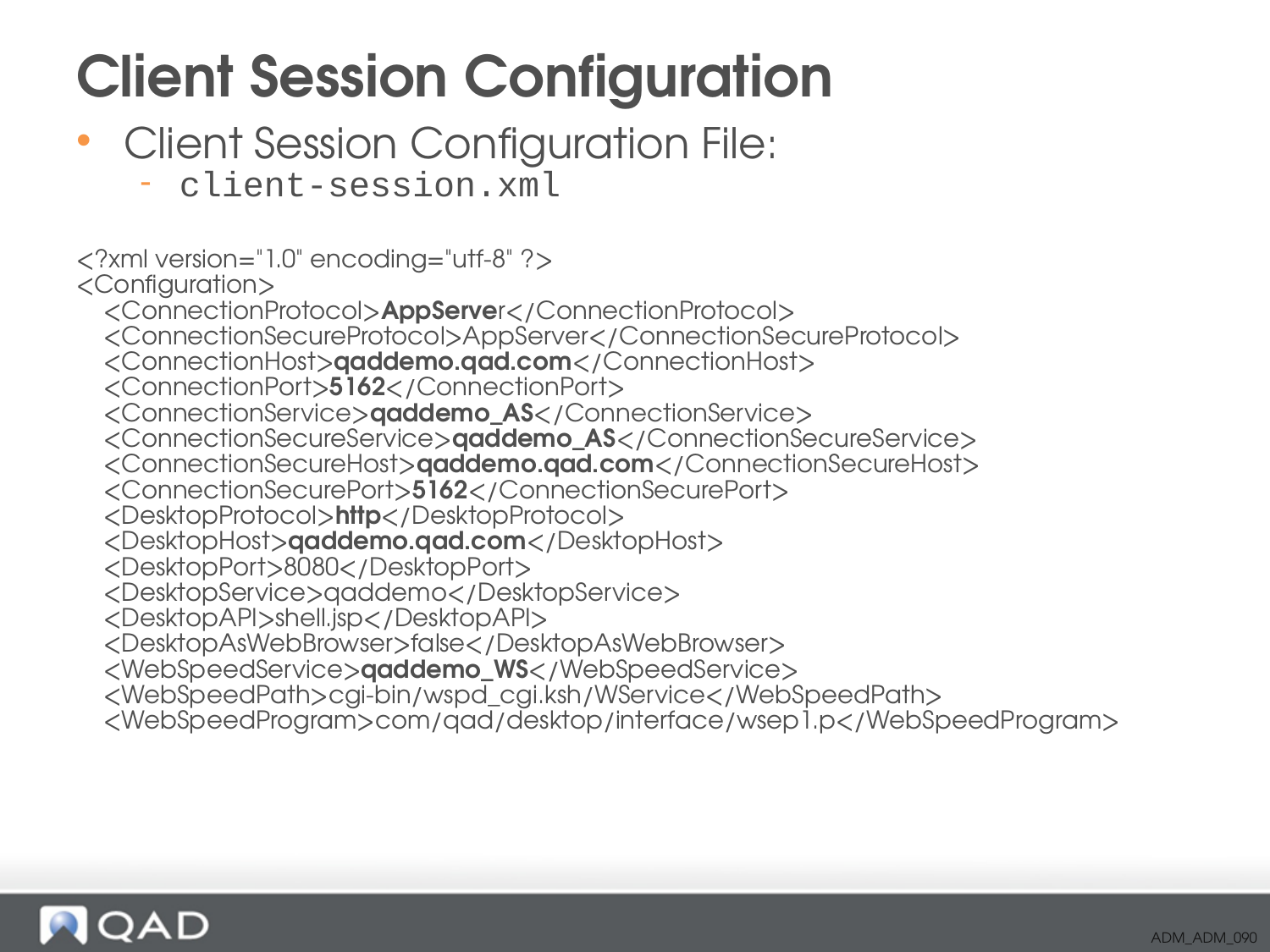

# Client Session Configuration
Client Session Configuration File:
client-session.xml

<?xml version="1.0" encoding="utf-8" ?>
<Configuration>
    <ConnectionProtocol>AppServer</ConnectionProtocol>
    <ConnectionSecureProtocol>AppServer</ConnectionSecureProtocol>
    <ConnectionHost>qaddemo.qad.com</ConnectionHost>
    <ConnectionPort>5162</ConnectionPort>
    <ConnectionService>qaddemo_AS</ConnectionService>
    <ConnectionSecureService>qaddemo_AS</ConnectionSecureService>
    <ConnectionSecureHost>qaddemo.qad.com</ConnectionSecureHost>
    <ConnectionSecurePort>5162</ConnectionSecurePort>
    <DesktopProtocol>http</DesktopProtocol>
    <DesktopHost>qaddemo.qad.com</DesktopHost>
    <DesktopPort>8080</DesktopPort>
    <DesktopService>qaddemo</DesktopService>
    <DesktopAPI>shell.jsp</DesktopAPI>
    <DesktopAsWebBrowser>false</DesktopAsWebBrowser>
    <WebSpeedService>qaddemo_WS</WebSpeedService>
    <WebSpeedPath>cgi-bin/wspd_cgi.ksh/WService</WebSpeedPath>
    <WebSpeedProgram>com/qad/desktop/interface/wsep1.p</WebSpeedProgram>

ADM_ADM_090